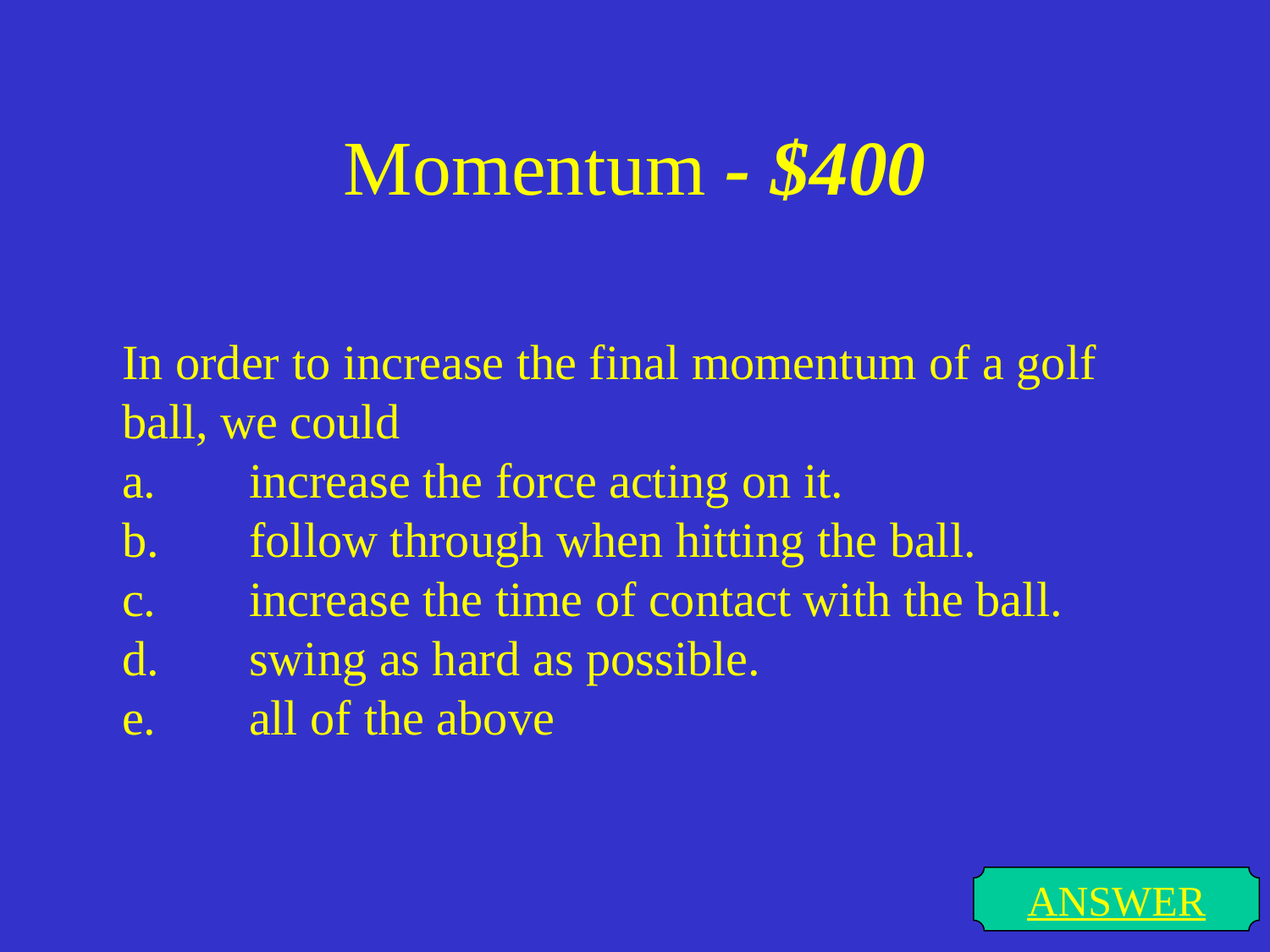

# Momentum - $400
In order to increase the final momentum of a golf ball, we could
a.	increase the force acting on it.
b.	follow through when hitting the ball.
c.	increase the time of contact with the ball.
d.	swing as hard as possible.
e.	all of the above

ANSWER